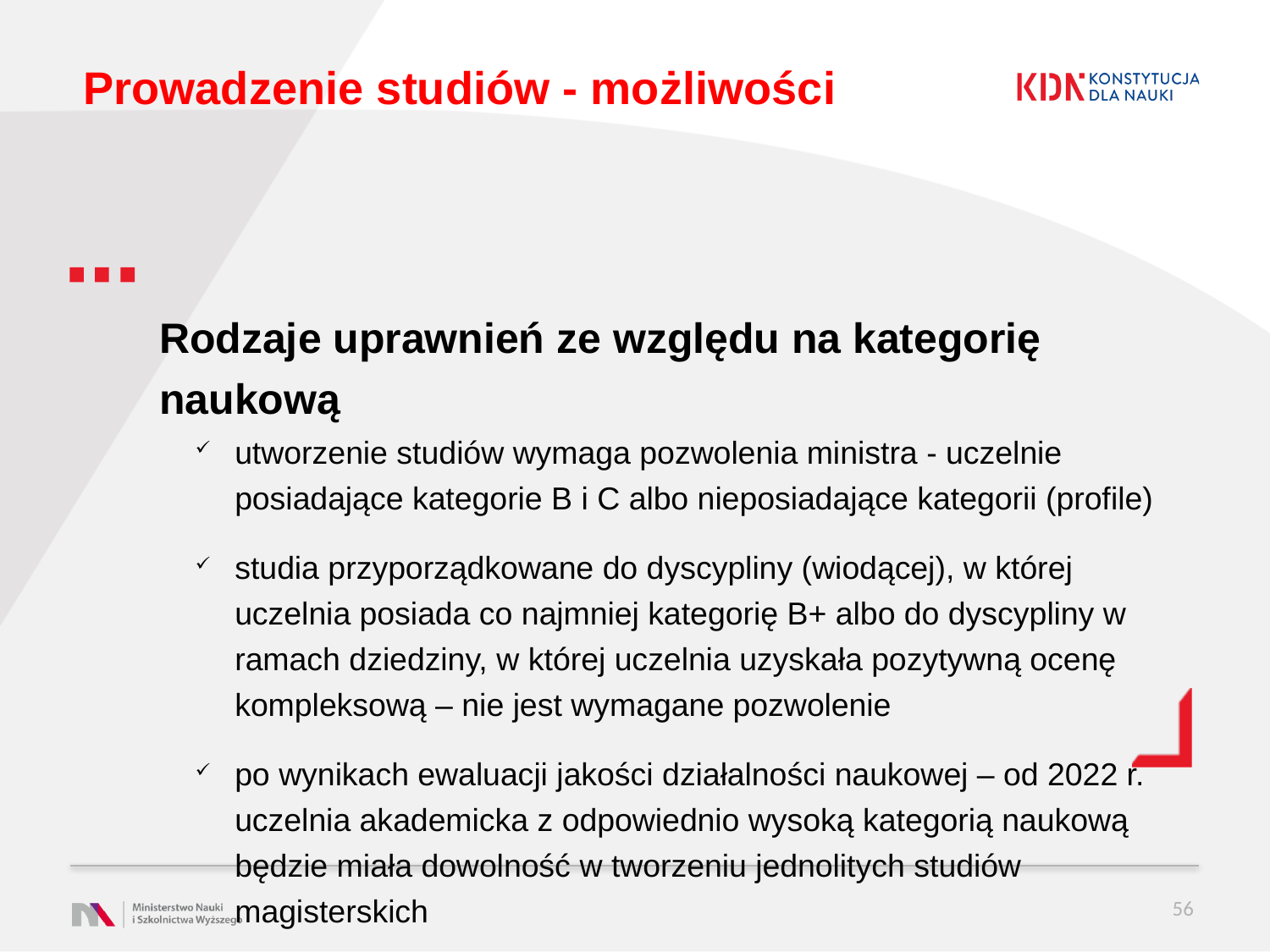

# Prowadzenie studiów - możliwości
Rodzaje uprawnień ze względu na kategorię naukową
utworzenie studiów wymaga pozwolenia ministra - uczelnie posiadające kategorie B i C albo nieposiadające kategorii (profile)
studia przyporządkowane do dyscypliny (wiodącej), w której uczelnia posiada co najmniej kategorię B+ albo do dyscypliny w ramach dziedziny, w której uczelnia uzyskała pozytywną ocenę kompleksową – nie jest wymagane pozwolenie
po wynikach ewaluacji jakości działalności naukowej – od 2022 r. uczelnia akademicka z odpowiednio wysoką kategorią naukową będzie miała dowolność w tworzeniu jednolitych studiów magisterskich
56